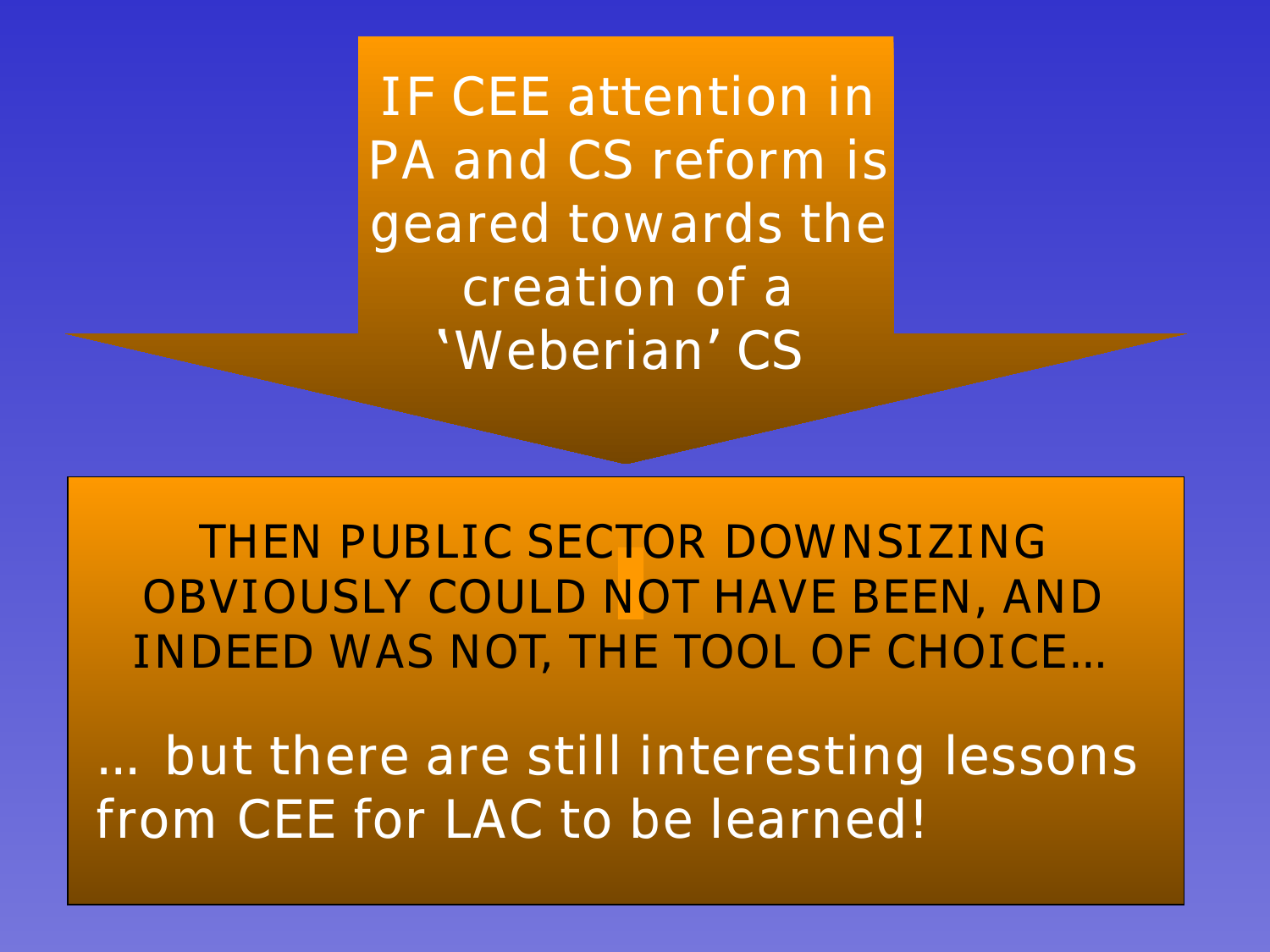

IF CEE attention in PA and CS reform is geared towards the creation of a ‘Weberian’ CS
THEN PUBLIC SECTOR DOWNSIZING OBVIOUSLY COULD NOT HAVE BEEN, AND INDEED WAS NOT, THE TOOL OF CHOICE…
… but there are still interesting lessons from CEE for LAC to be learned!